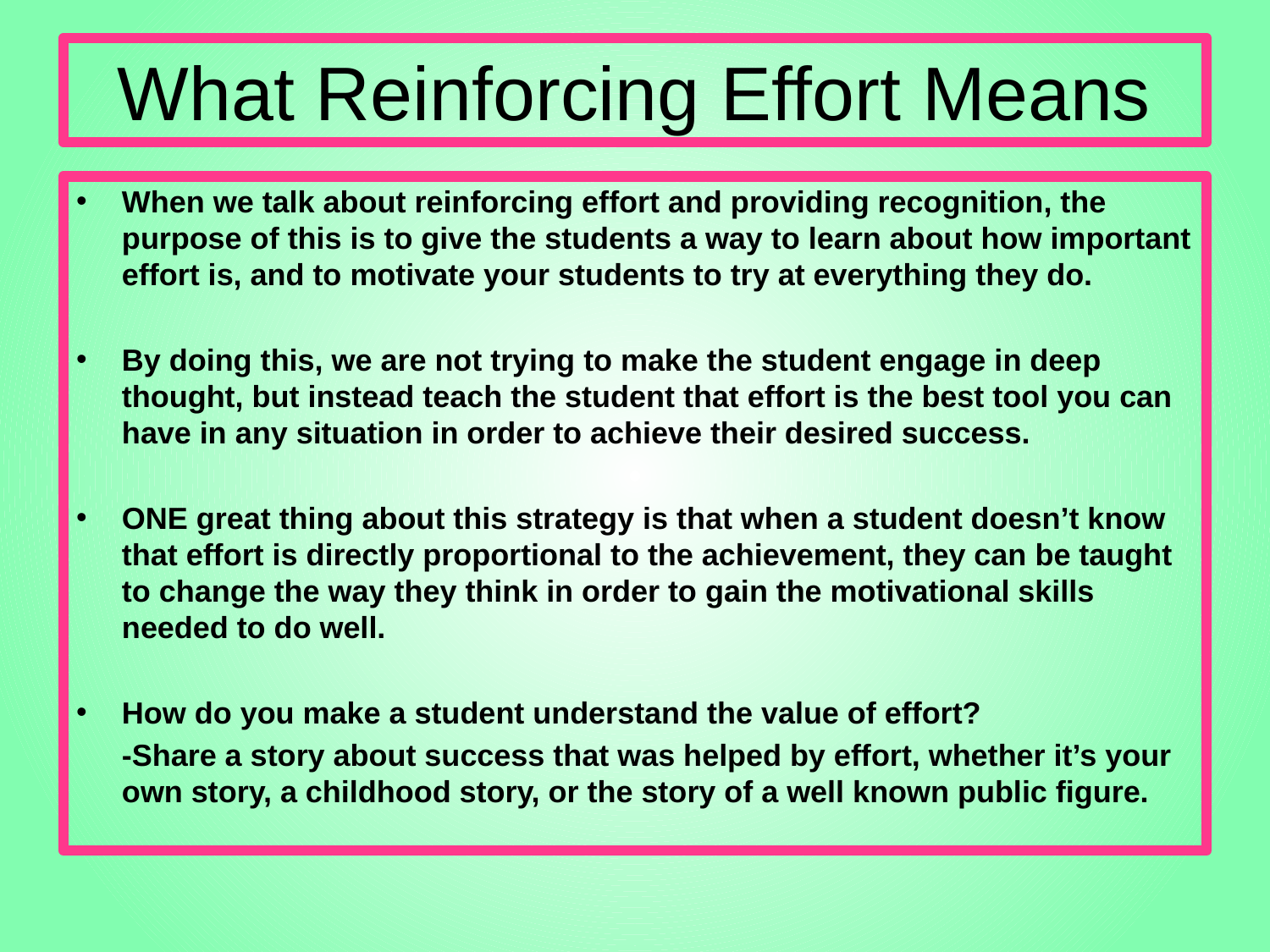

# What Reinforcing Effort Means
When we talk about reinforcing effort and providing recognition, the purpose of this is to give the students a way to learn about how important effort is, and to motivate your students to try at everything they do.

By doing this, we are not trying to make the student engage in deep thought, but instead teach the student that effort is the best tool you can have in any situation in order to achieve their desired success.

ONE great thing about this strategy is that when a student doesn’t know that effort is directly proportional to the achievement, they can be taught to change the way they think in order to gain the motivational skills needed to do well.

How do you make a student understand the value of effort?
	-Share a story about success that was helped by effort, whether it’s your own story, a childhood story, or the story of a well known public figure.